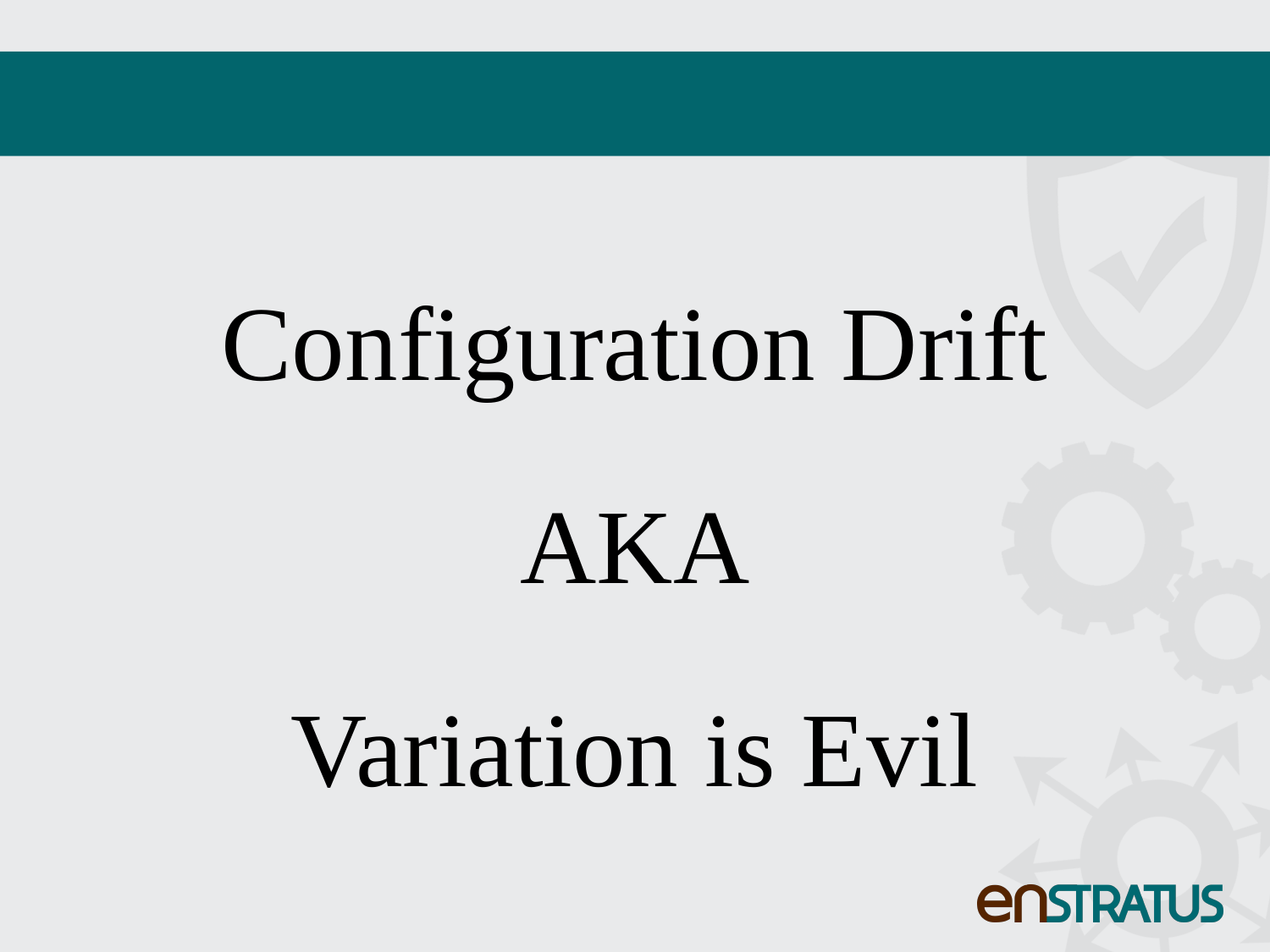

#
Configuration Drift
AKA
Variation is Evil